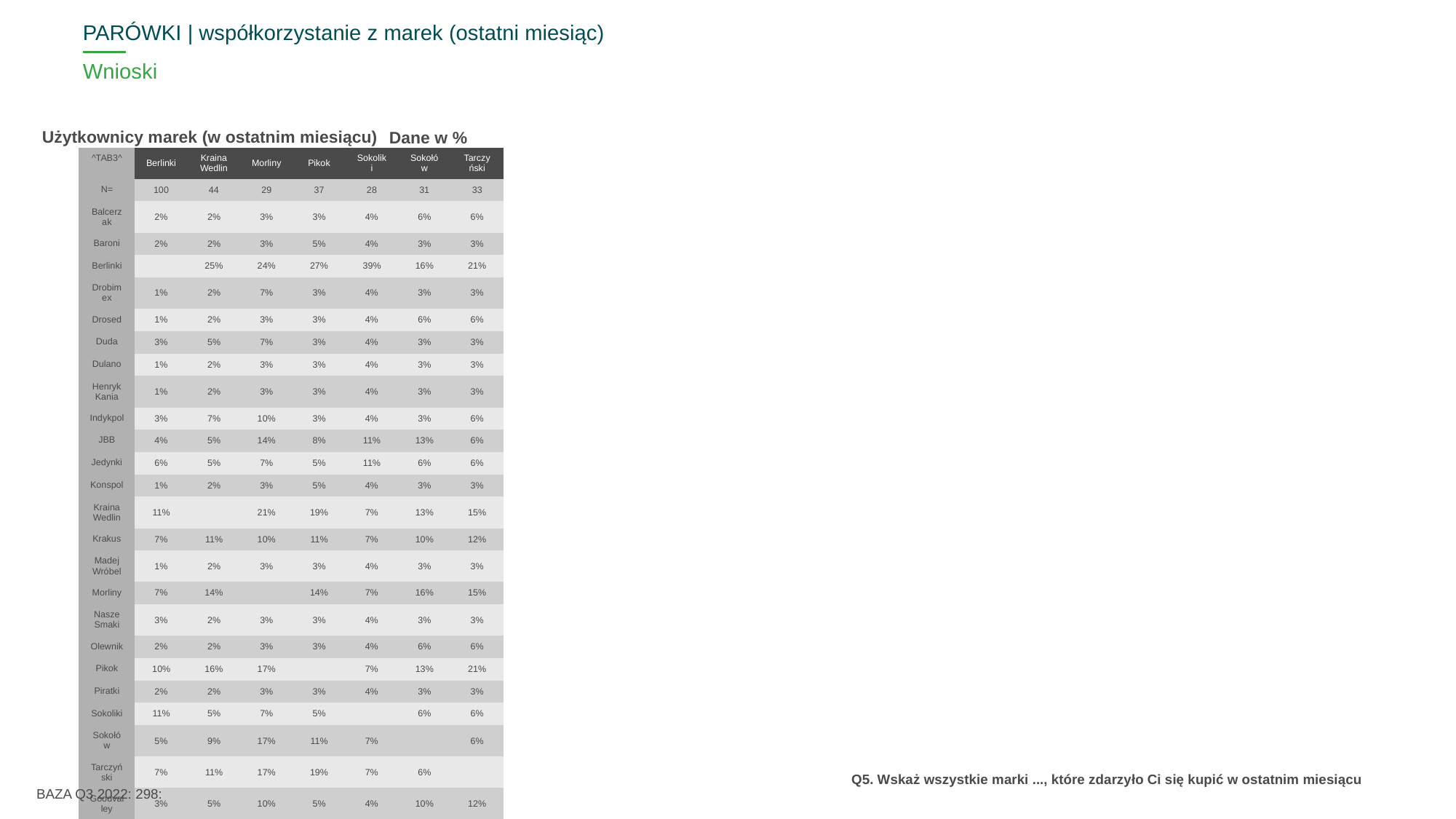

PARÓWKI | współkorzystanie z marek (ostatni miesiąc)
# Wnioski
Użytkownicy marek (w ostatnim miesiącu)
Dane w %
| ^TAB3^ | Berlinki | Kraina Wedlin | Morliny | Pikok | Sokoliki | Sokołów | Tarczyński |
| --- | --- | --- | --- | --- | --- | --- | --- |
| N= | 100 | 44 | 29 | 37 | 28 | 31 | 33 |
| Balcerzak | 2% | 2% | 3% | 3% | 4% | 6% | 6% |
| Baroni | 2% | 2% | 3% | 5% | 4% | 3% | 3% |
| Berlinki |  | 25% | 24% | 27% | 39% | 16% | 21% |
| Drobimex | 1% | 2% | 7% | 3% | 4% | 3% | 3% |
| Drosed | 1% | 2% | 3% | 3% | 4% | 6% | 6% |
| Duda | 3% | 5% | 7% | 3% | 4% | 3% | 3% |
| Dulano | 1% | 2% | 3% | 3% | 4% | 3% | 3% |
| Henryk Kania | 1% | 2% | 3% | 3% | 4% | 3% | 3% |
| Indykpol | 3% | 7% | 10% | 3% | 4% | 3% | 6% |
| JBB | 4% | 5% | 14% | 8% | 11% | 13% | 6% |
| Jedynki | 6% | 5% | 7% | 5% | 11% | 6% | 6% |
| Konspol | 1% | 2% | 3% | 5% | 4% | 3% | 3% |
| Kraina Wedlin | 11% |  | 21% | 19% | 7% | 13% | 15% |
| Krakus | 7% | 11% | 10% | 11% | 7% | 10% | 12% |
| Madej Wróbel | 1% | 2% | 3% | 3% | 4% | 3% | 3% |
| Morliny | 7% | 14% |  | 14% | 7% | 16% | 15% |
| Nasze Smaki | 3% | 2% | 3% | 3% | 4% | 3% | 3% |
| Olewnik | 2% | 2% | 3% | 3% | 4% | 6% | 6% |
| Pikok | 10% | 16% | 17% |  | 7% | 13% | 21% |
| Piratki | 2% | 2% | 3% | 3% | 4% | 3% | 3% |
| Sokoliki | 11% | 5% | 7% | 5% |  | 6% | 6% |
| Sokołów | 5% | 9% | 17% | 11% | 7% |  | 6% |
| Tarczyński | 7% | 11% | 17% | 19% | 7% | 6% |  |
| Goodvalley | 3% | 5% | 10% | 5% | 4% | 10% | 12% |
| Inna | 2% | 2% | 7% | - | 4% | 3% | 3% |
| Żadna z powyższych | - | - | - | - | - | - | - |

BAZA Q3 2022: 298:
Q5. Wskaż wszystkie marki ..., które zdarzyło Ci się kupić w ostatnim miesiącu